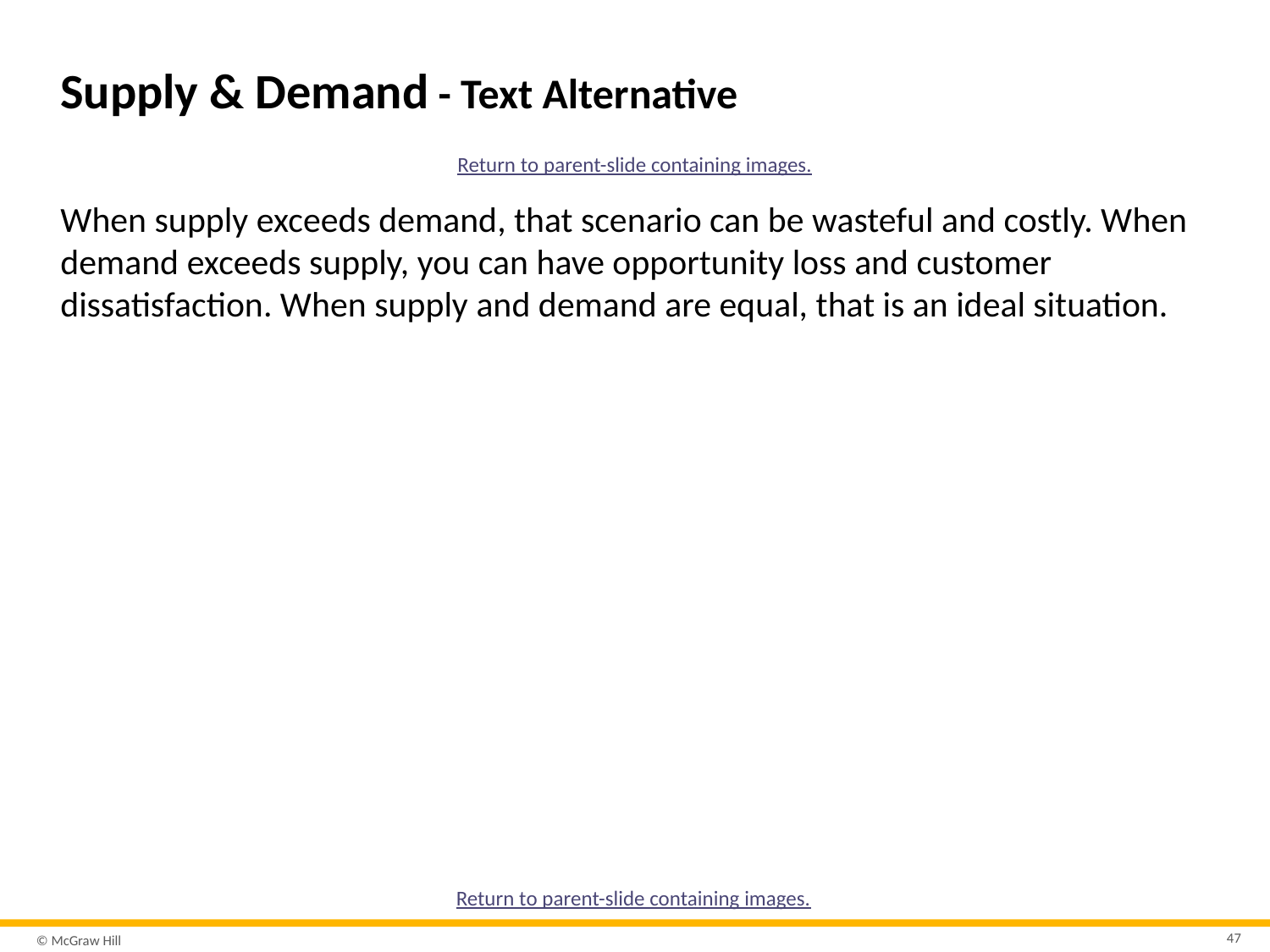

# Supply & Demand - Text Alternative
Return to parent-slide containing images.
When supply exceeds demand, that scenario can be wasteful and costly. When demand exceeds supply, you can have opportunity loss and customer dissatisfaction. When supply and demand are equal, that is an ideal situation.
Return to parent-slide containing images.